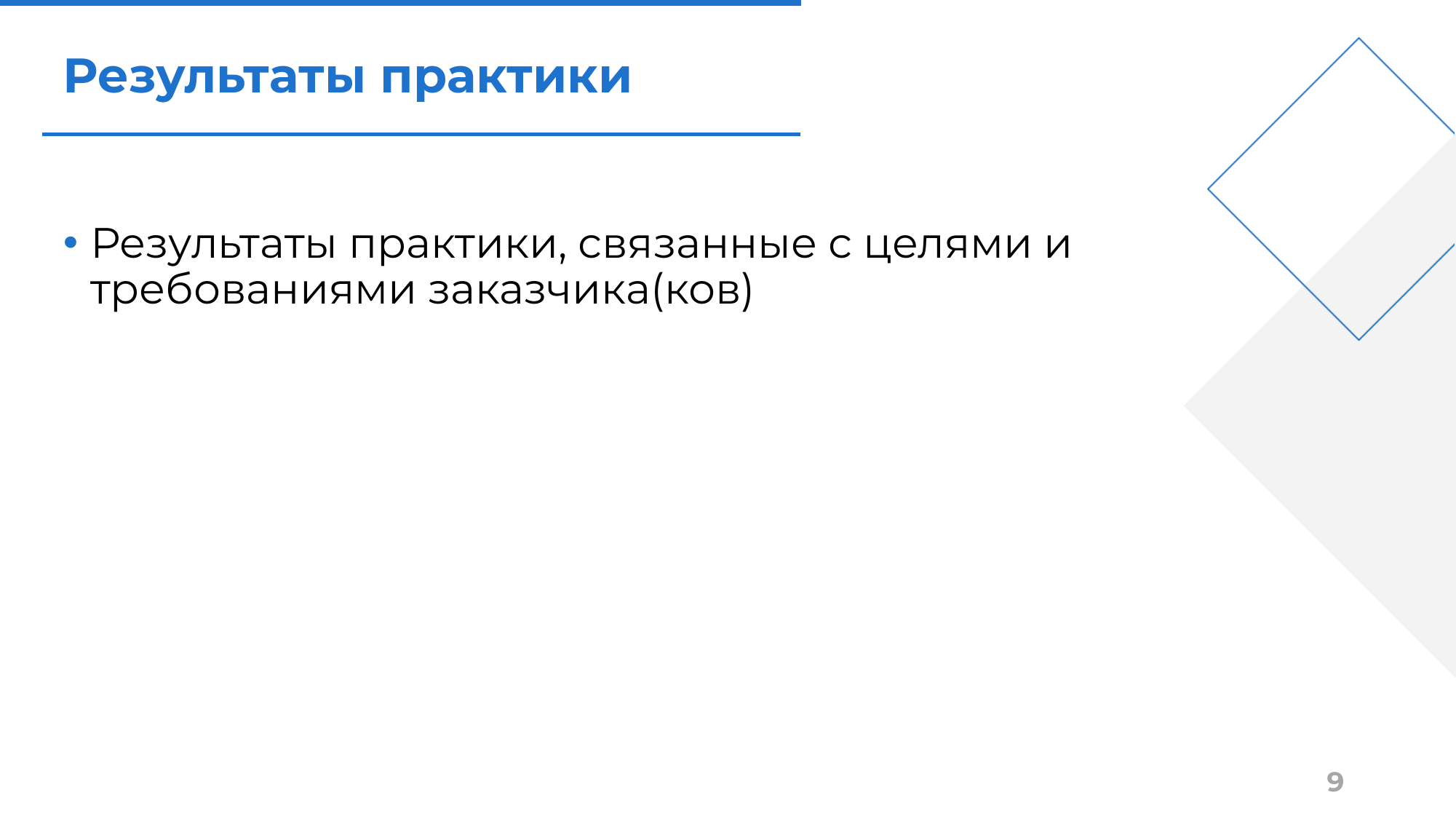

# Результаты практики
Результаты практики, связанные с целями и требованиями заказчика(ков)
9